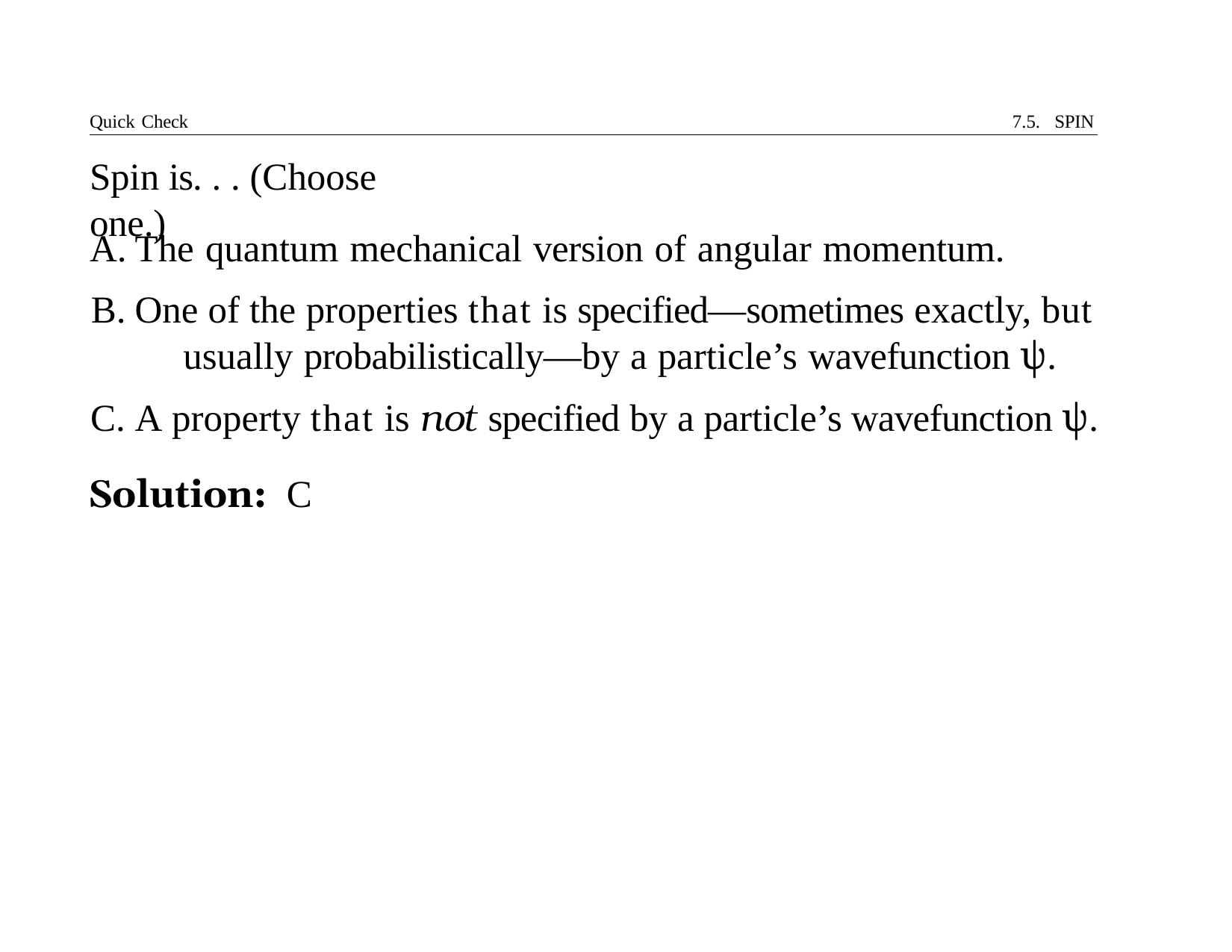

Quick Check
7.5.  SPIN

# Spin is. . . (Choose one.)
The quantum mechanical version of angular momentum.
One of the properties that is specified—sometimes exactly, but 	usually probabilistically—by a particle’s wavefunction ψ.
A property that is not specified by a particle’s wavefunction ψ.
Solution:	C